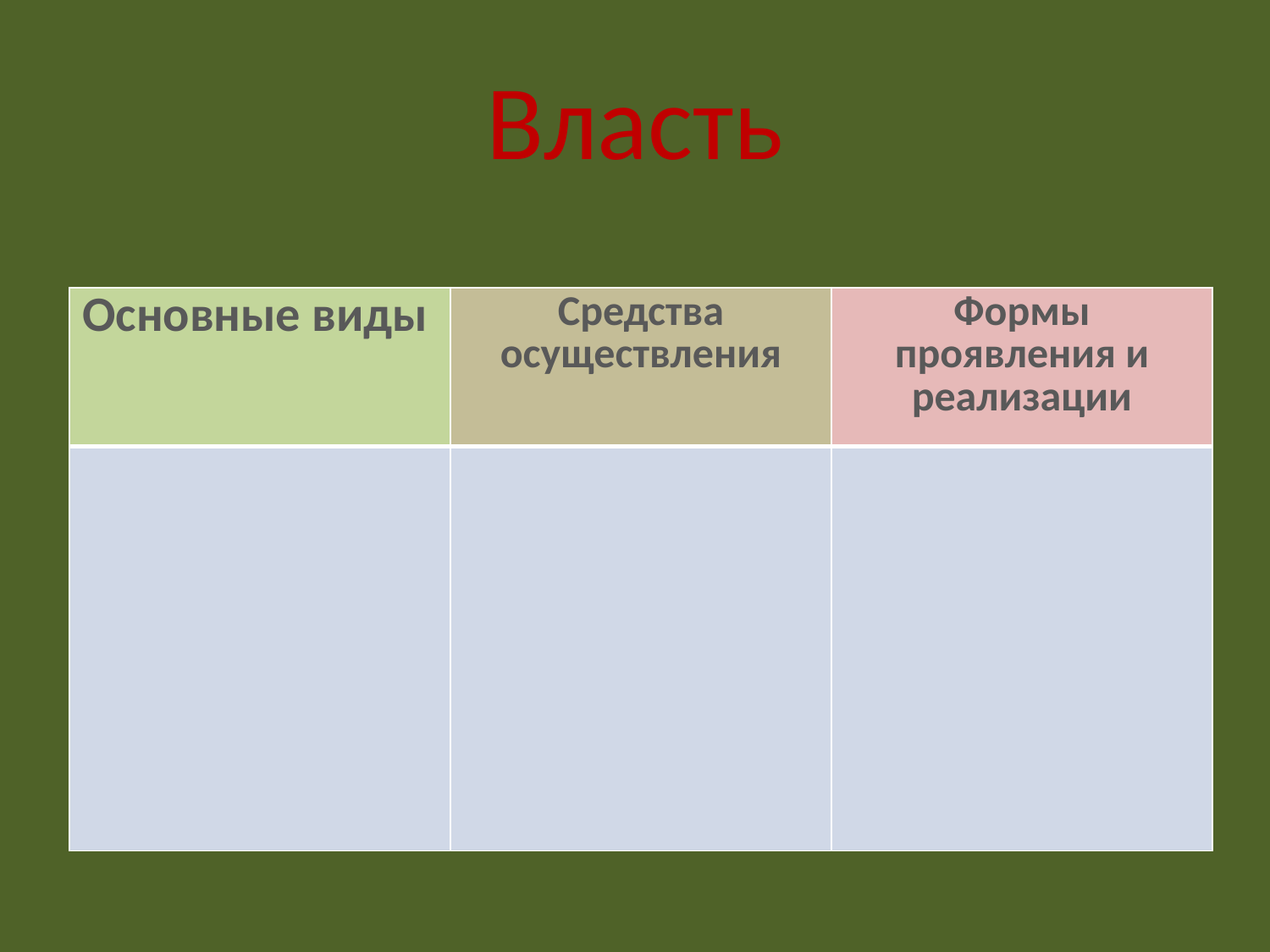

# Власть
| Основные виды | Средства осуществления | Формы проявления и реализации |
| --- | --- | --- |
|  |  |  |